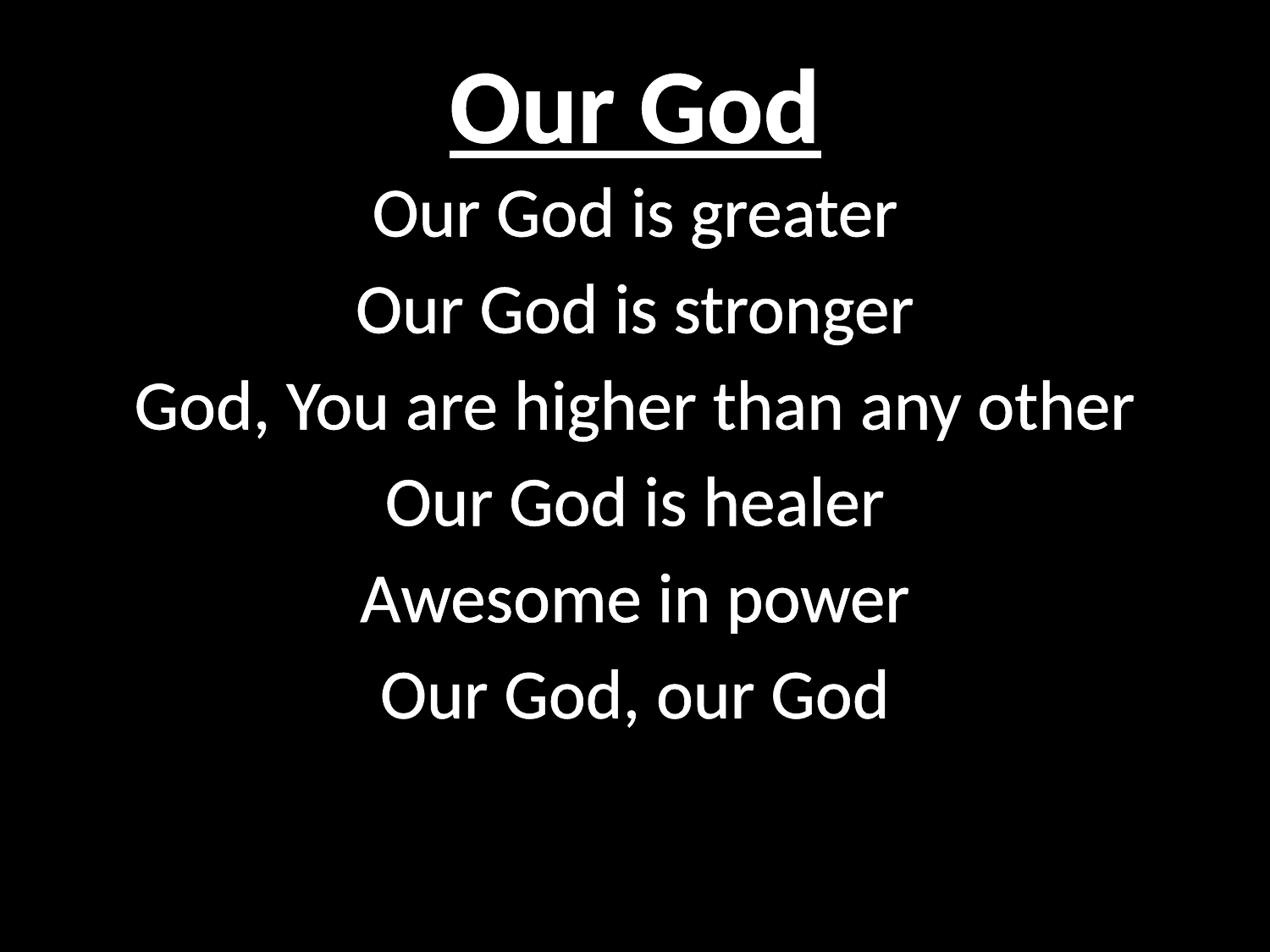

# Our God
Our God is greater
Our God is stronger
God, You are higher than any other
Our God is healer
Awesome in power
Our God, our God